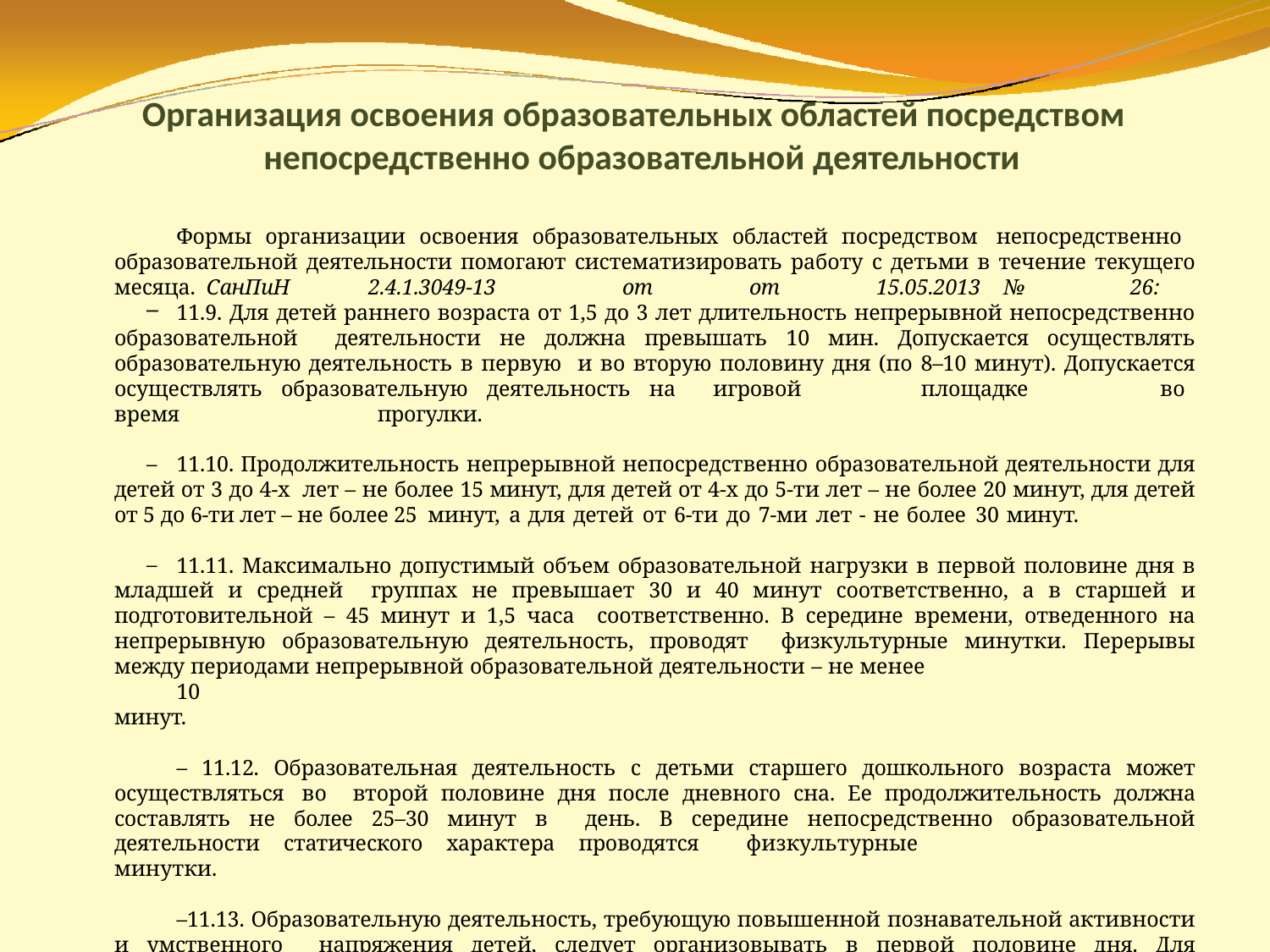

# Организация освоения образовательных областей посредством  непосредственно образовательной деятельности
Формы организации освоения образовательных областей посредством непосредственно  образовательной деятельности помогают систематизировать работу с детьми в течение текущего месяца.  СанПиН	2.4.1.3049-13	от	от	15.05.2013	№	26:
11.9. Для детей раннего возраста от 1,5 до 3 лет длительность непрерывной непосредственно образовательной  деятельности не должна превышать 10 мин. Допускается осуществлять образовательную деятельность в первую  и во вторую половину дня (по 8–10 минут). Допускается осуществлять образовательную деятельность на  игровой	площадке	во	время	прогулки.

11.10. Продолжительность непрерывной непосредственно образовательной деятельности для детей от 3 до 4-х  лет – не более 15 минут, для детей от 4-х до 5-ти лет – не более 20 минут, для детей от 5 до 6-ти лет – не более 25  минут, а для детей от 6-ти до 7-ми лет - не более 30 минут.

11.11. Максимально допустимый объем образовательной нагрузки в первой половине дня в младшей и средней  группах не превышает 30 и 40 минут соответственно, а в старшей и подготовительной – 45 минут и 1,5 часа  соответственно. В середине времени, отведенного на непрерывную образовательную деятельность, проводят  физкультурные минутки. Перерывы между периодами непрерывной образовательной деятельности – не менее
10	минут.

– 11.12. Образовательная деятельность с детьми старшего дошкольного возраста может осуществляться во  второй половине дня после дневного сна. Ее продолжительность должна составлять не более 25–30 минут в  день. В середине непосредственно образовательной деятельности статического характера проводятся  физкультурные	минутки.

–11.13. Образовательную деятельность, требующую повышенной познавательной активности и умственного  напряжения детей, следует организовывать в первой половине дня. Для профилактики утомления детей  рекомендуется проводить физкультурные, музыкальные занятия, ритмику и т. п.